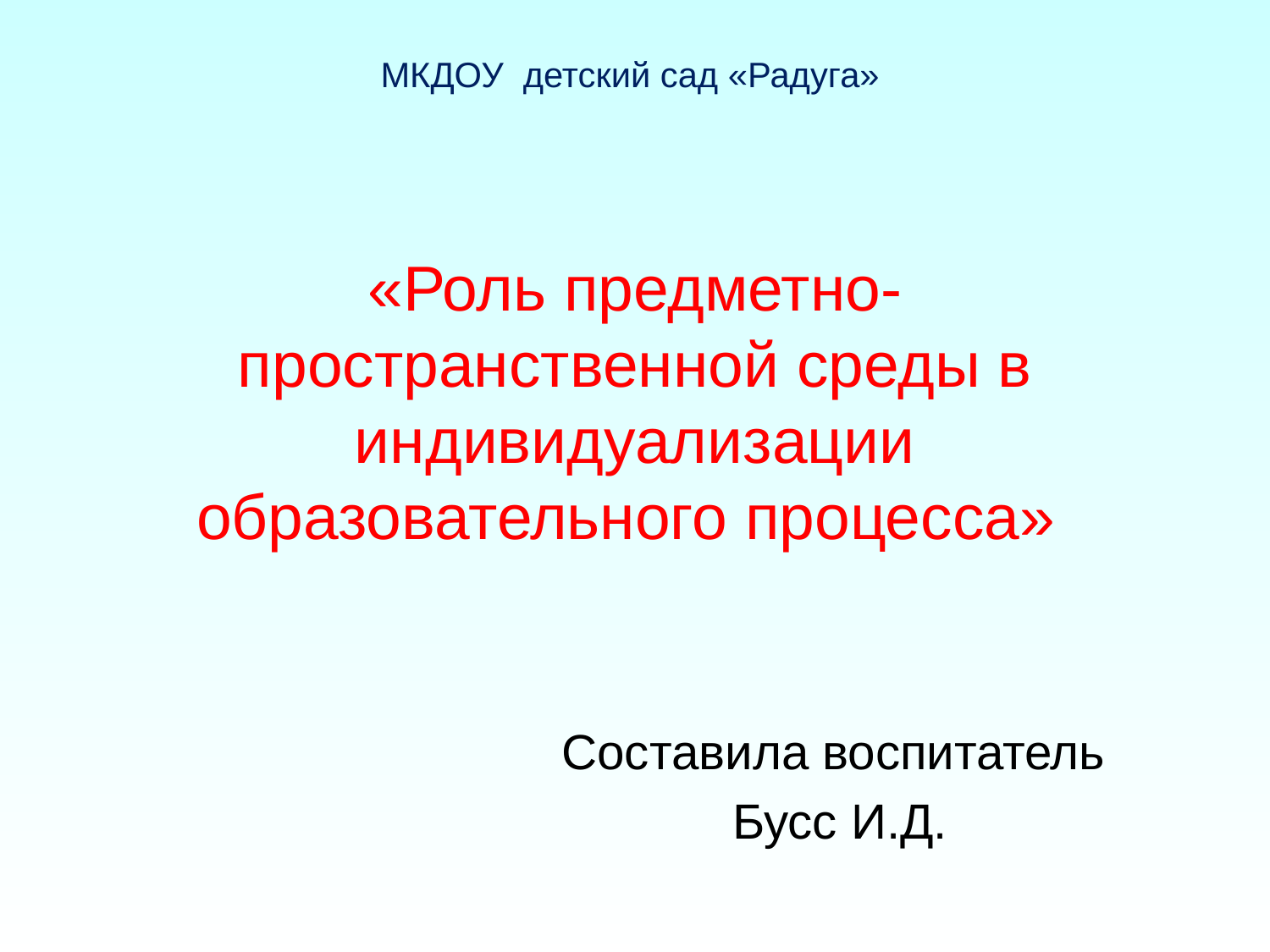

# МКДОУ  детский сад «Радуга» «Роль предметно-пространственной среды в индивидуализации образовательного процесса»
Составила воспитатель
 Бусс И.Д.